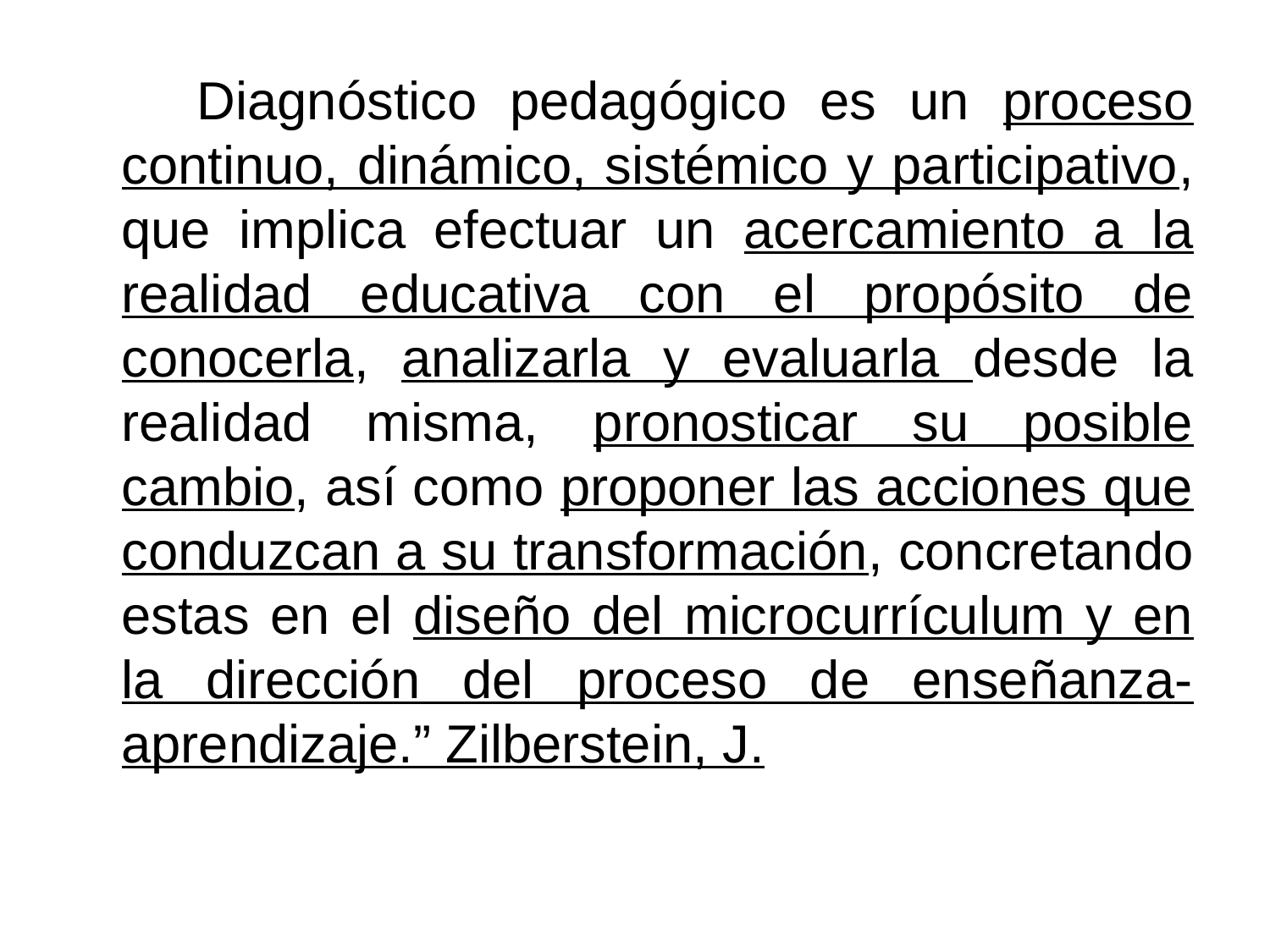

Diagnóstico pedagógico es un proceso continuo, dinámico, sistémico y participativo, que implica efectuar un acercamiento a la realidad educativa con el propósito de conocerla, analizarla y evaluarla desde la realidad misma, pronosticar su posible cambio, así como proponer las acciones que conduzcan a su transformación, concretando estas en el diseño del microcurrículum y en la dirección del proceso de enseñanza-aprendizaje.” Zilberstein, J.